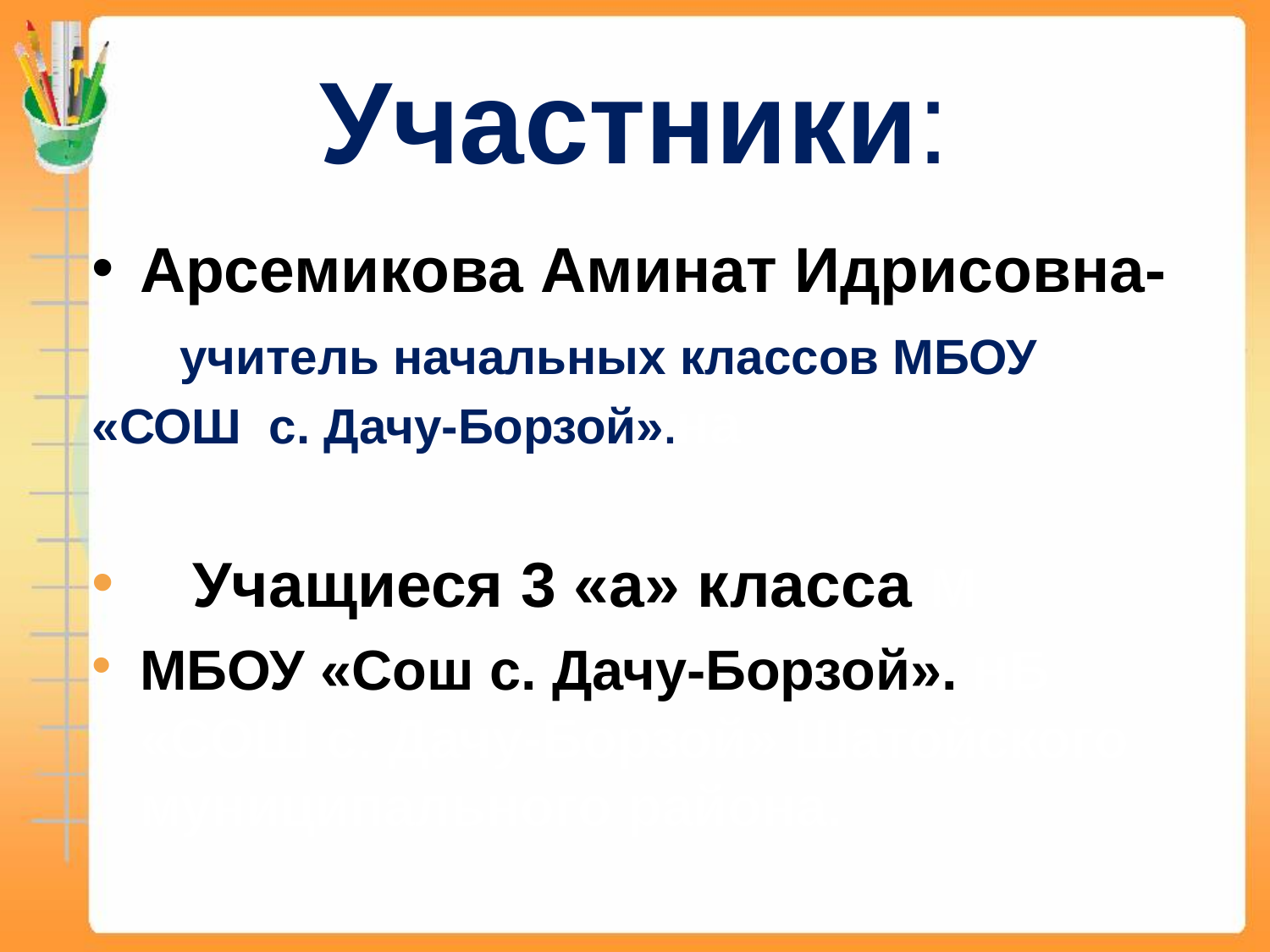

# Участники:
Арсемикова Аминат Идрисовна-
     учитель начальных классов МБОУ «СОШ  с. Дачу-Борзой».на

   Учащиеся 3 «а» класса М
МБОУ «Сош с. Дачу-Борзой». нБ «СОШ с. Дачу-Борзой» Шатойского муниципального района.